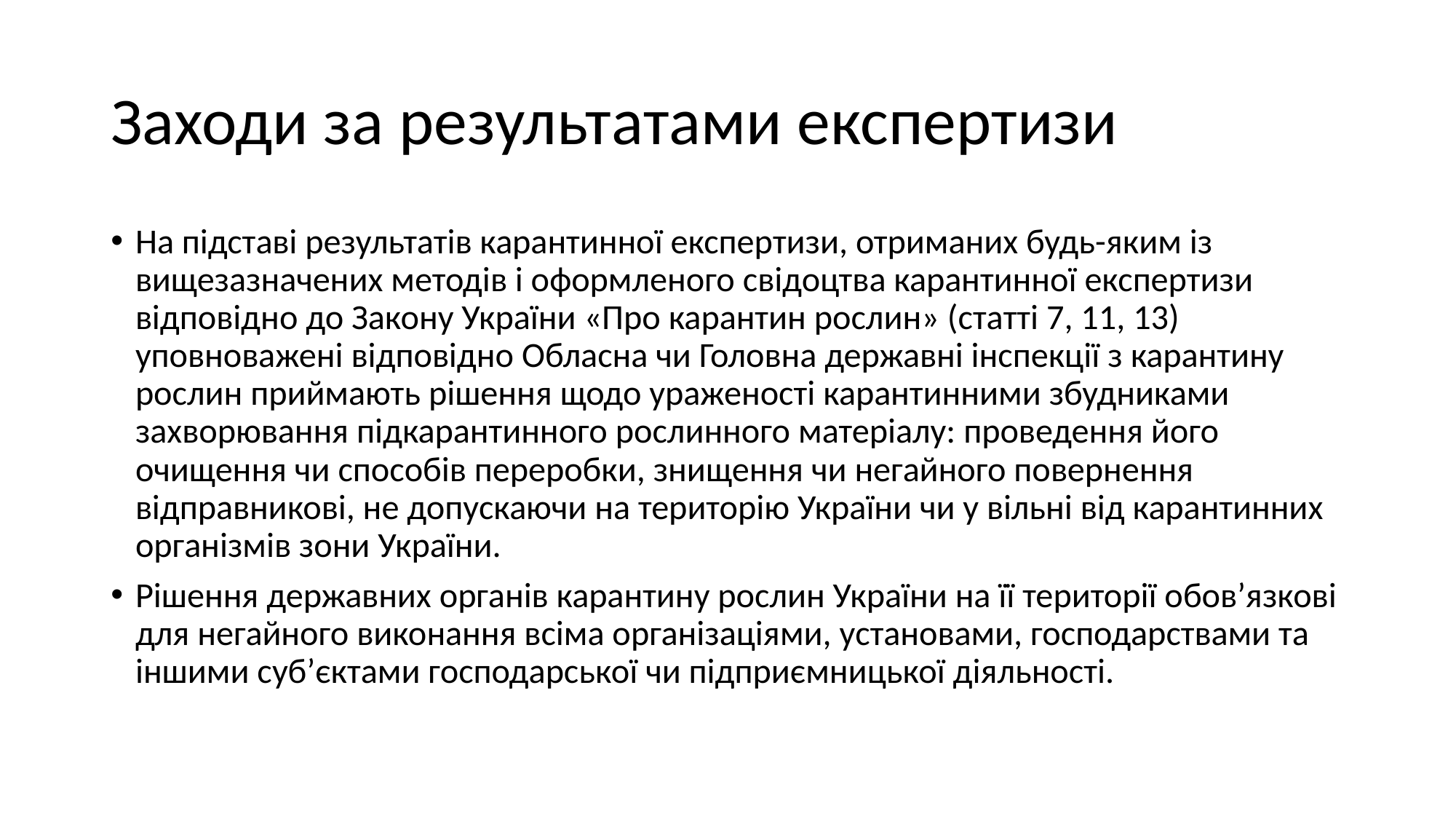

# Заходи за результатами експертизи
На підставі результатів карантинної експертизи, отриманих будь-яким із вищезазначених методів і оформленого свідоцтва карантинної експертизи відповідно до Закону України «Про карантин рослин» (статті 7, 11, 13) уповноважені відповідно Обласна чи Головна державні інспекції з карантину рослин приймають рішення щодо ураженості карантинними збудниками захворювання підкарантинного рослинного матеріалу: проведення його очищення чи способів переробки, знищення чи негайного повернення відправникові, не допускаючи на територію України чи у вільні від карантинних організмів зони України.
Рішення державних органів карантину рослин України на її території обов’язкові для негайного виконання всіма організаціями, установами, господарствами та іншими суб’єктами господарської чи підприємницької діяльності.